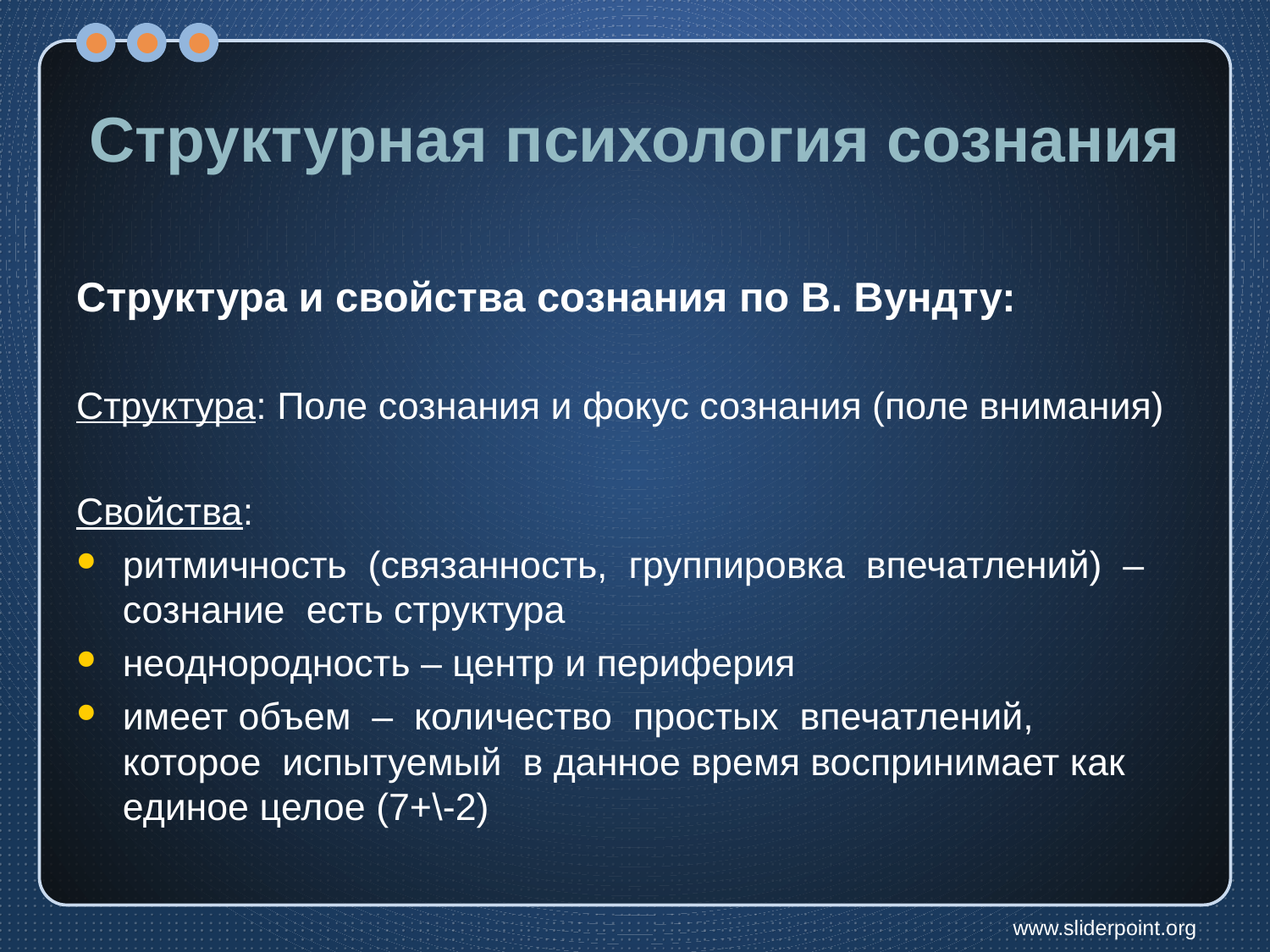

# Структурная психология сознания
Структура и свойства сознания по В. Вундту:

Структура: Поле сознания и фокус сознания (поле внимания)

Свойства:
ритмичность  (связанность,  группировка  впечатлений)  –  сознание  есть структура
неоднородность – центр и периферия
имеет объем  –  количество  простых  впечатлений,  которое  испытуемый  в данное время воспринимает как единое целое (7+\-2)
www.sliderpoint.org